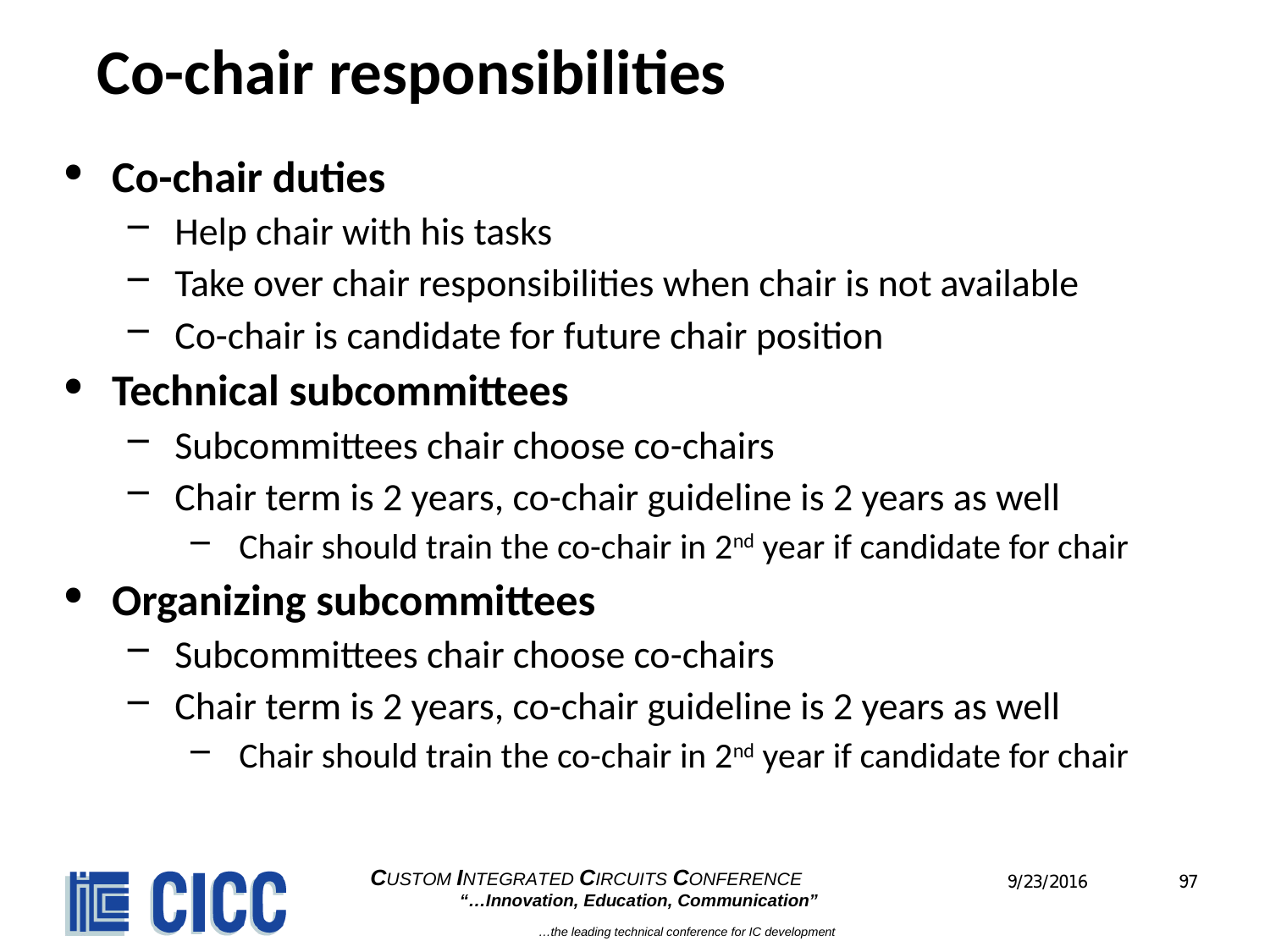

# Co-chair responsibilities
Co-chair duties
Help chair with his tasks
Take over chair responsibilities when chair is not available
Co-chair is candidate for future chair position
Technical subcommittees
Subcommittees chair choose co-chairs
Chair term is 2 years, co-chair guideline is 2 years as well
Chair should train the co-chair in 2nd year if candidate for chair
Organizing subcommittees
Subcommittees chair choose co-chairs
Chair term is 2 years, co-chair guideline is 2 years as well
Chair should train the co-chair in 2nd year if candidate for chair